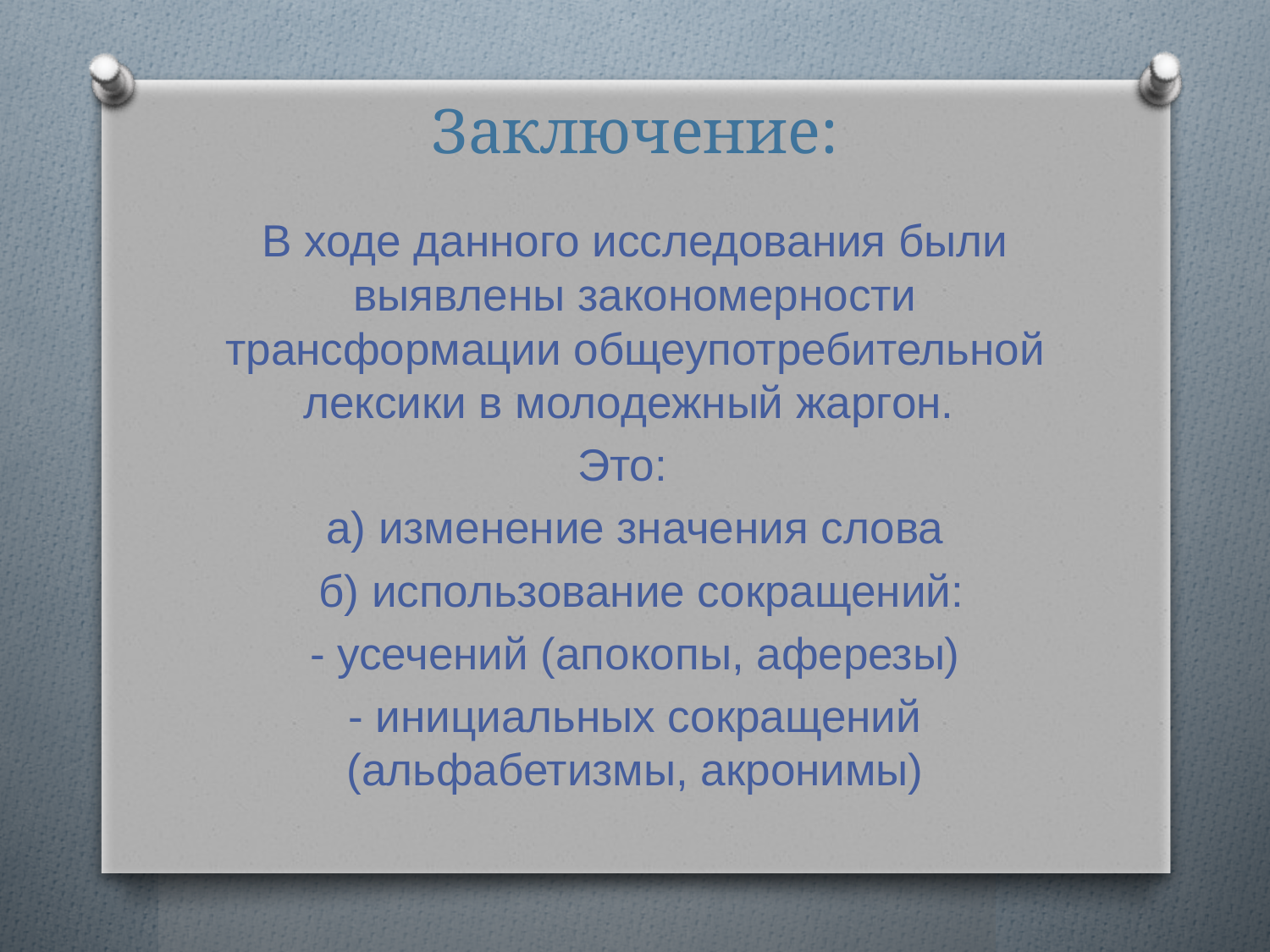

# Заключение:
В ходе данного исследования были выявлены закономерности трансформации общеупотребительной лексики в молодежный жаргон.
Это:
 а) изменение значения слова
 б) использование сокращений:
- усечений (апокопы, аферезы)
- инициальных сокращений (альфабетизмы, акронимы)